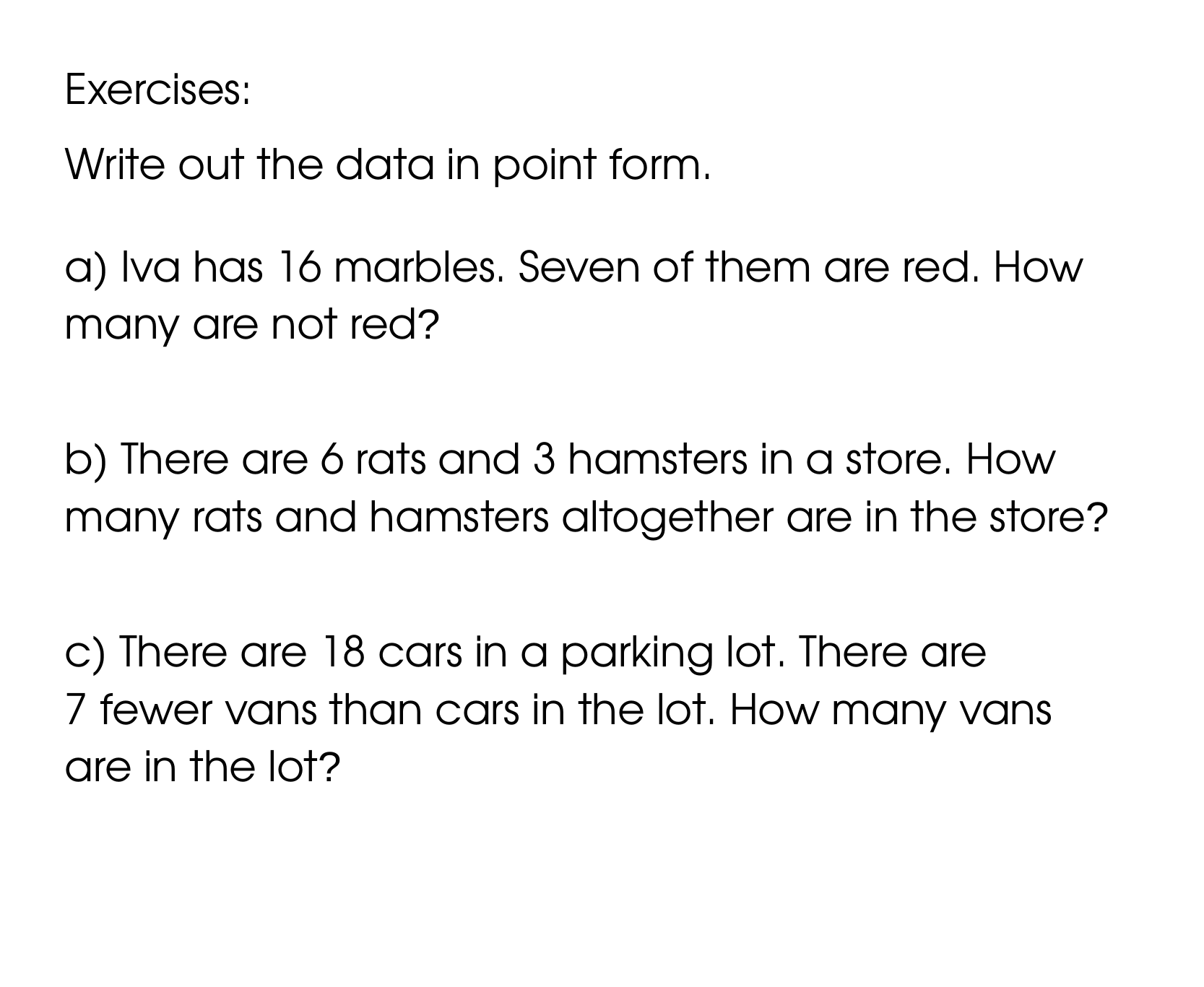

Exercises:
Write out the data in point form.
a) Iva has 16 marbles. Seven of them are red. How many are not red?
b) There are 6 rats and 3 hamsters in a store. How many rats and hamsters altogether are in the store?
c) There are 18 cars in a parking lot. There are  ​
7 fewer vans than cars in the lot. How many vans ​
are in the lot?